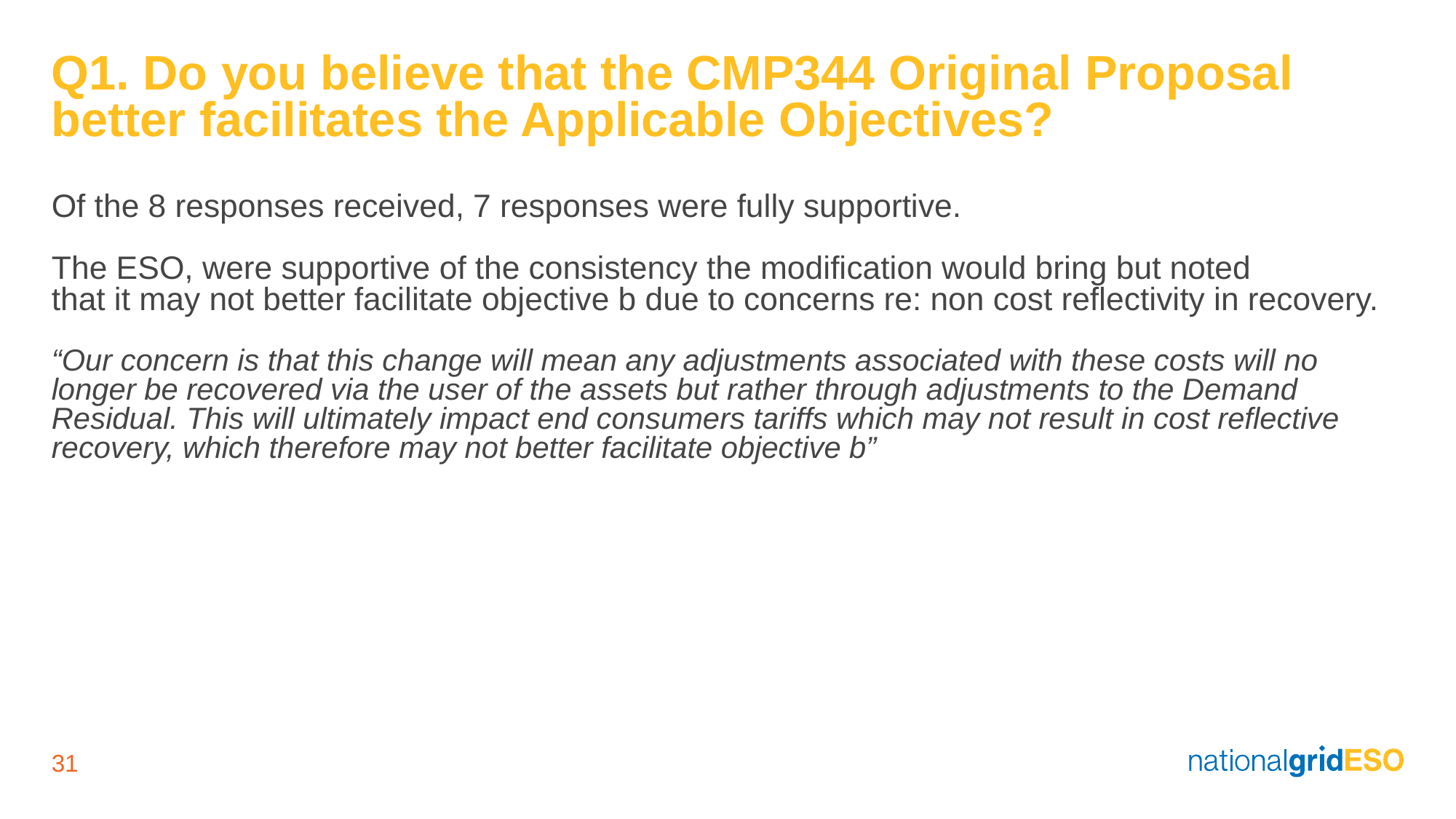

# Q1. Do you believe that the CMP344 Original Proposal better facilitates the Applicable Objectives? Of the 8 responses received, 7 responses were fully supportive. The ESO, were supportive of the consistency the modification would bring but noted that it may not better facilitate objective b due to concerns re: non cost reflectivity in recovery. “Our concern is that this change will mean any adjustments associated with these costs will no longer be recovered via the user of the assets but rather through adjustments to the Demand Residual. This will ultimately impact end consumers tariffs which may not result in cost reflective recovery, which therefore may not better facilitate objective b”